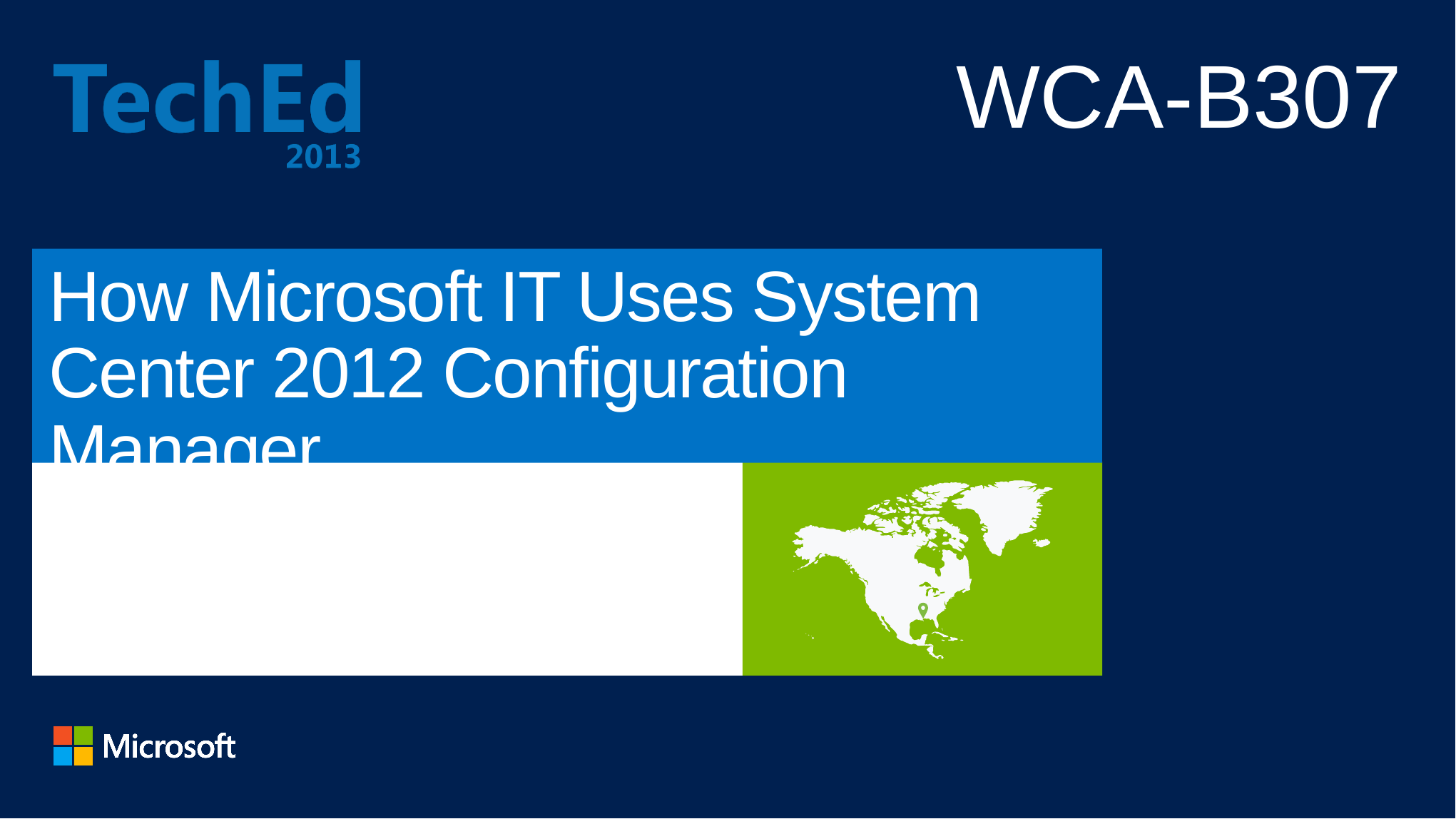

WCA-B307
# How Microsoft IT Uses System Center 2012 Configuration Manager
Arun Ramakrishnan
Marc Hurley